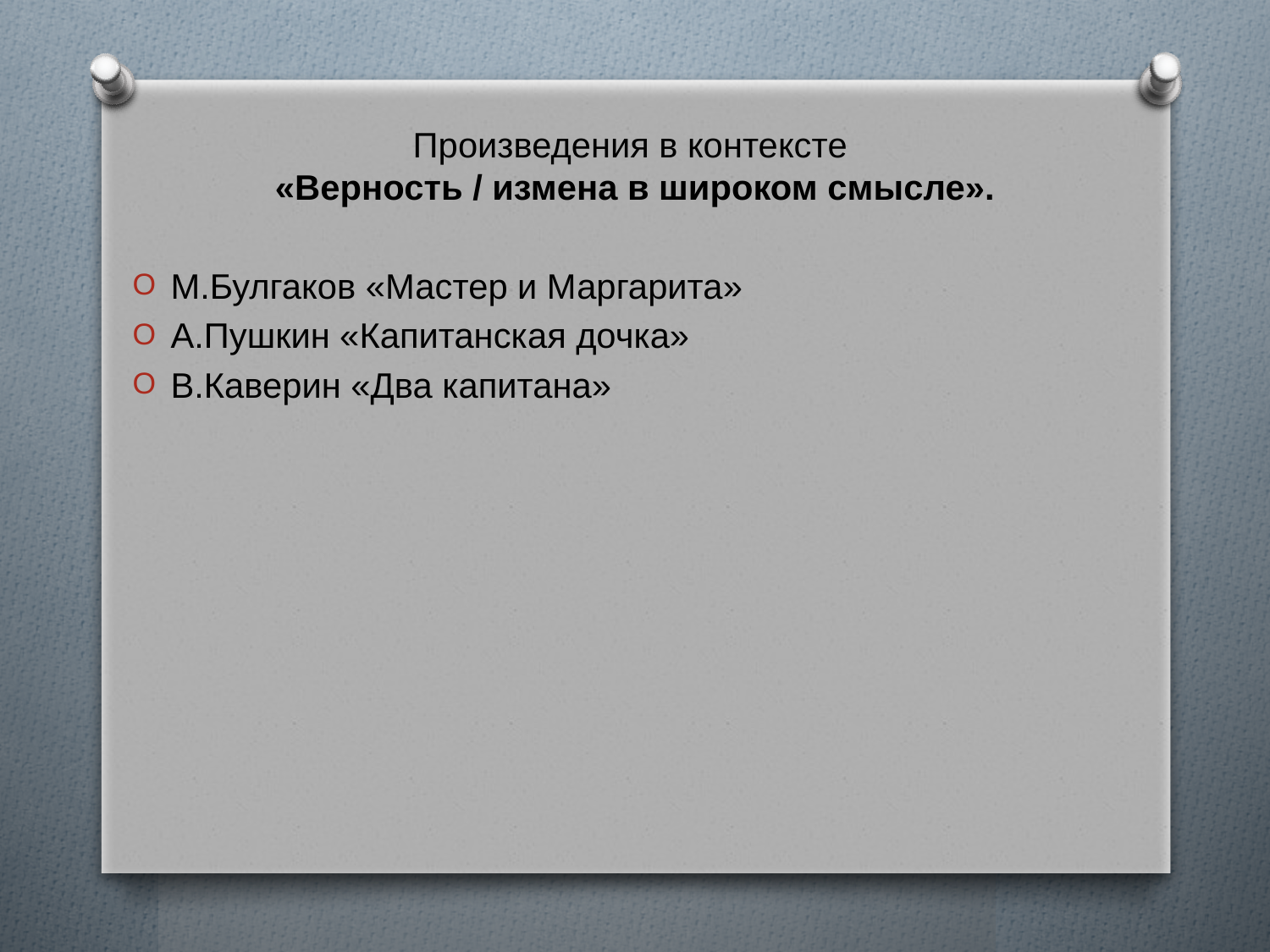

Произведения в контексте
«Верность / измена в широком смысле».

М.Булгаков «Мастер и Маргарита»
А.Пушкин «Капитанская дочка»
В.Каверин «Два капитана»